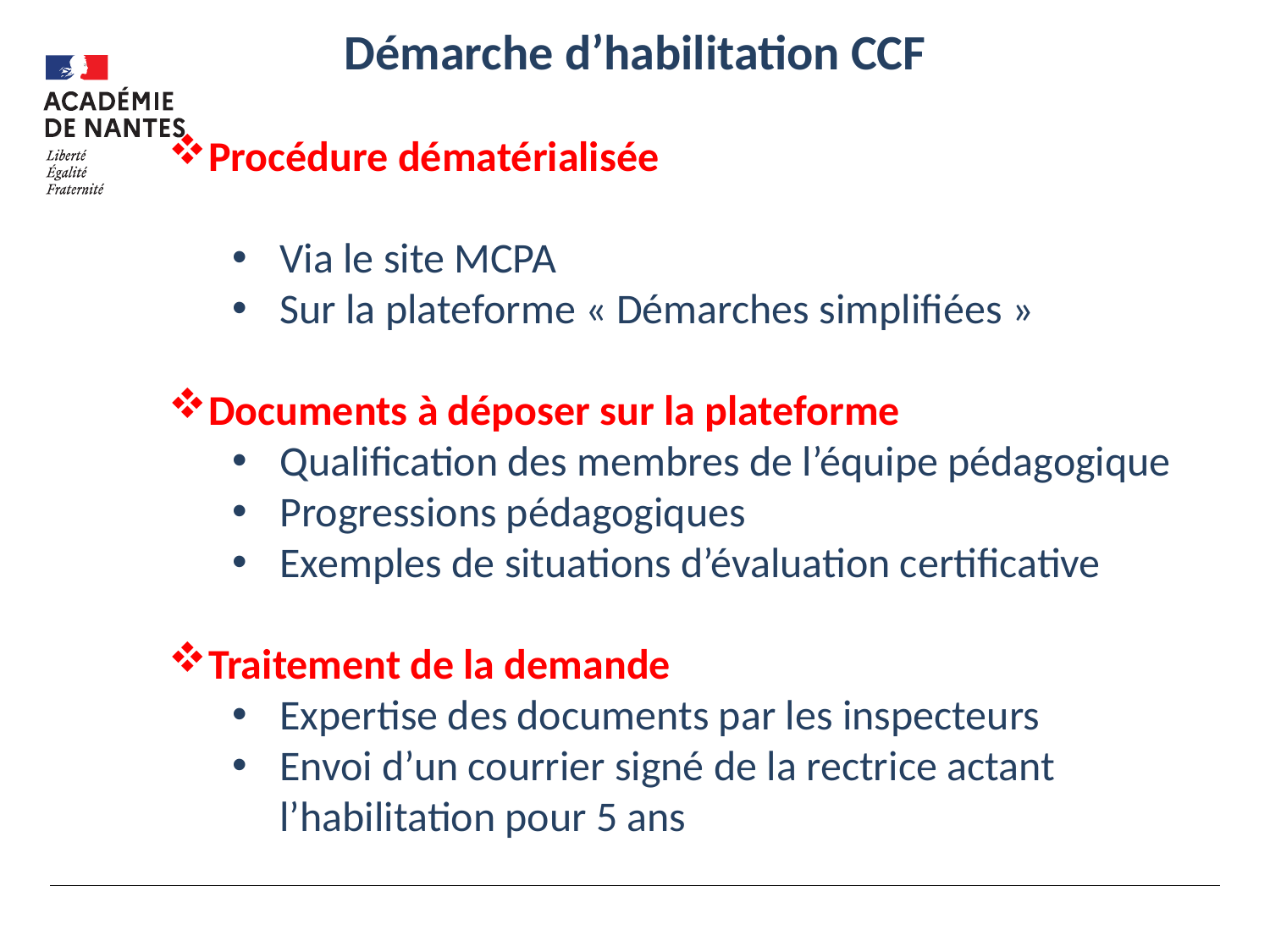

# Démarche d’habilitation CCF
Procédure dématérialisée

Via le site MCPA
Sur la plateforme « Démarches simplifiées »

Documents à déposer sur la plateforme
Qualification des membres de l’équipe pédagogique
Progressions pédagogiques
Exemples de situations d’évaluation certificative

Traitement de la demande
Expertise des documents par les inspecteurs
Envoi d’un courrier signé de la rectrice actant l’habilitation pour 5 ans